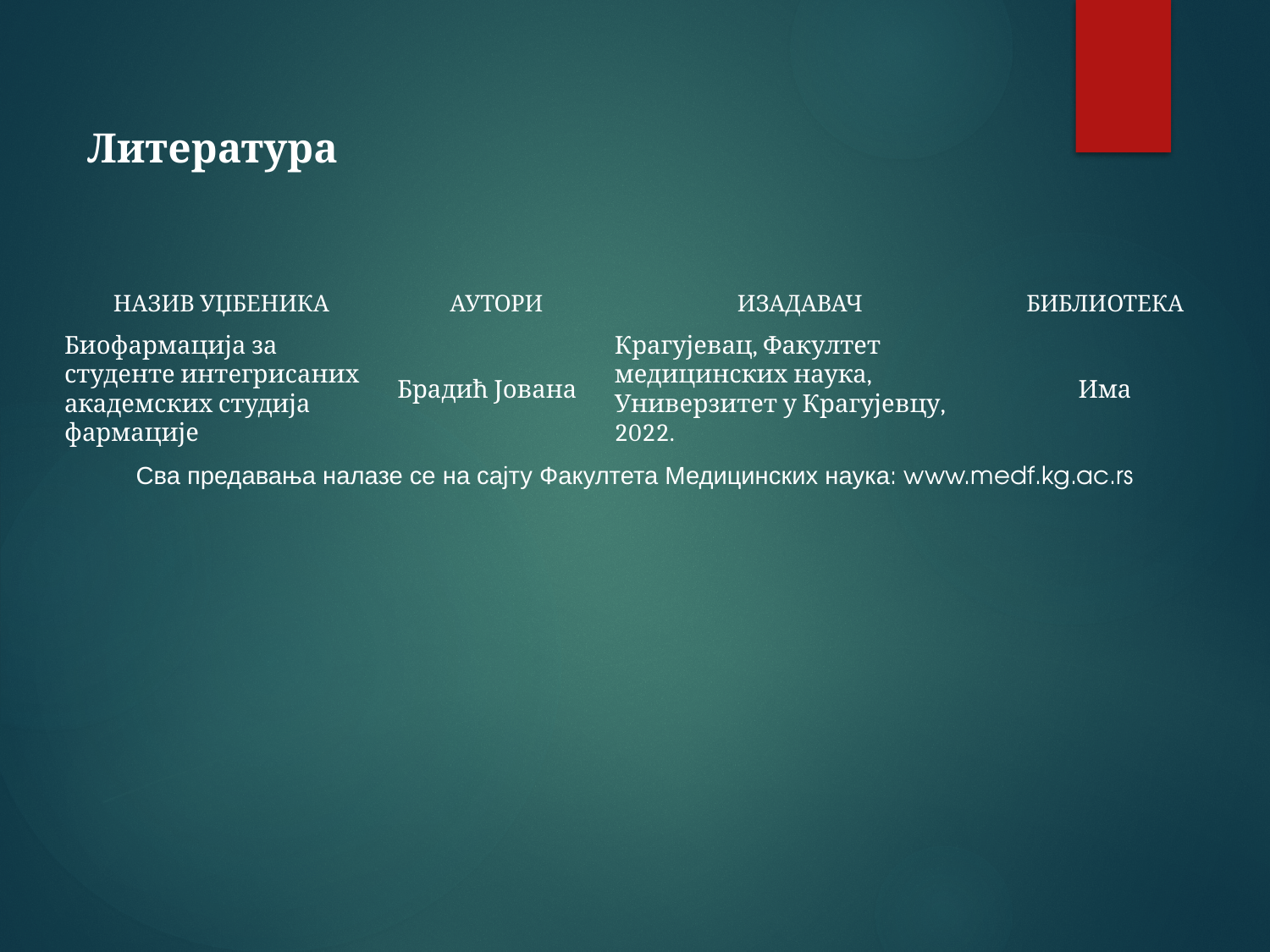

Литература
| НАЗИВ УЏБЕНИКА | АУТОРИ | ИЗАДАВАЧ | БИБЛИОТЕКА |
| --- | --- | --- | --- |
| Биофармација за студенте интегрисаних академских студија фармације | Брадић Јована | Крагујевац, Факултет медицинских наука, Универзитет у Крагујевцу, 2022. | Има |
| Сва предавања налазе се на сајту Факултета Медицинских наука: www.medf.kg.ac.rs |  |  |  |
|  |  |  |  |